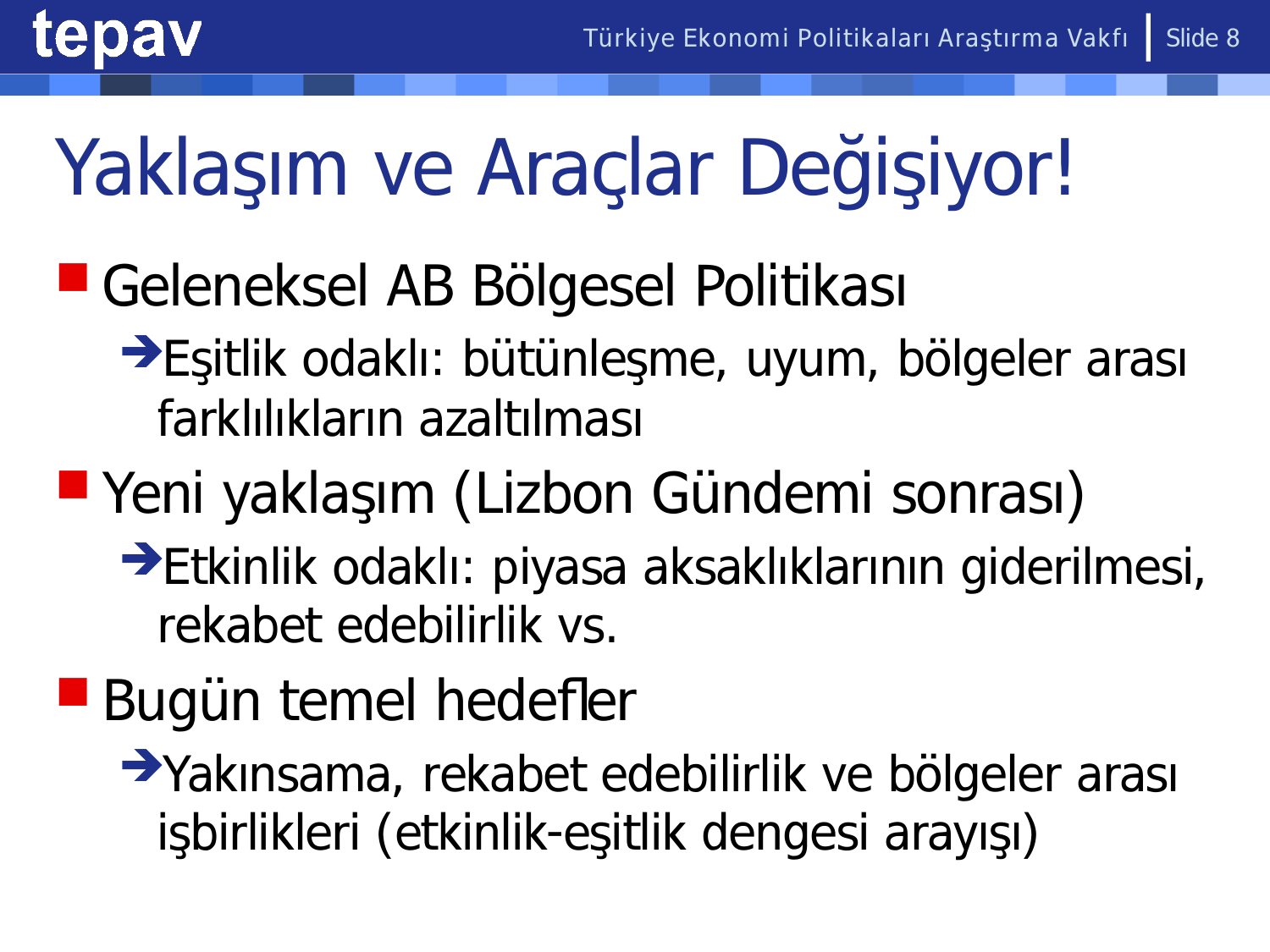

Türkiye Ekonomi Politikaları Araştırma Vakfı
Slide 8
# Yaklaşım ve Araçlar Değişiyor!
Geleneksel AB Bölgesel Politikası
Eşitlik odaklı: bütünleşme, uyum, bölgeler arası farklılıkların azaltılması
Yeni yaklaşım (Lizbon Gündemi sonrası)
Etkinlik odaklı: piyasa aksaklıklarının giderilmesi, rekabet edebilirlik vs.
Bugün temel hedefler
Yakınsama, rekabet edebilirlik ve bölgeler arası işbirlikleri (etkinlik-eşitlik dengesi arayışı)